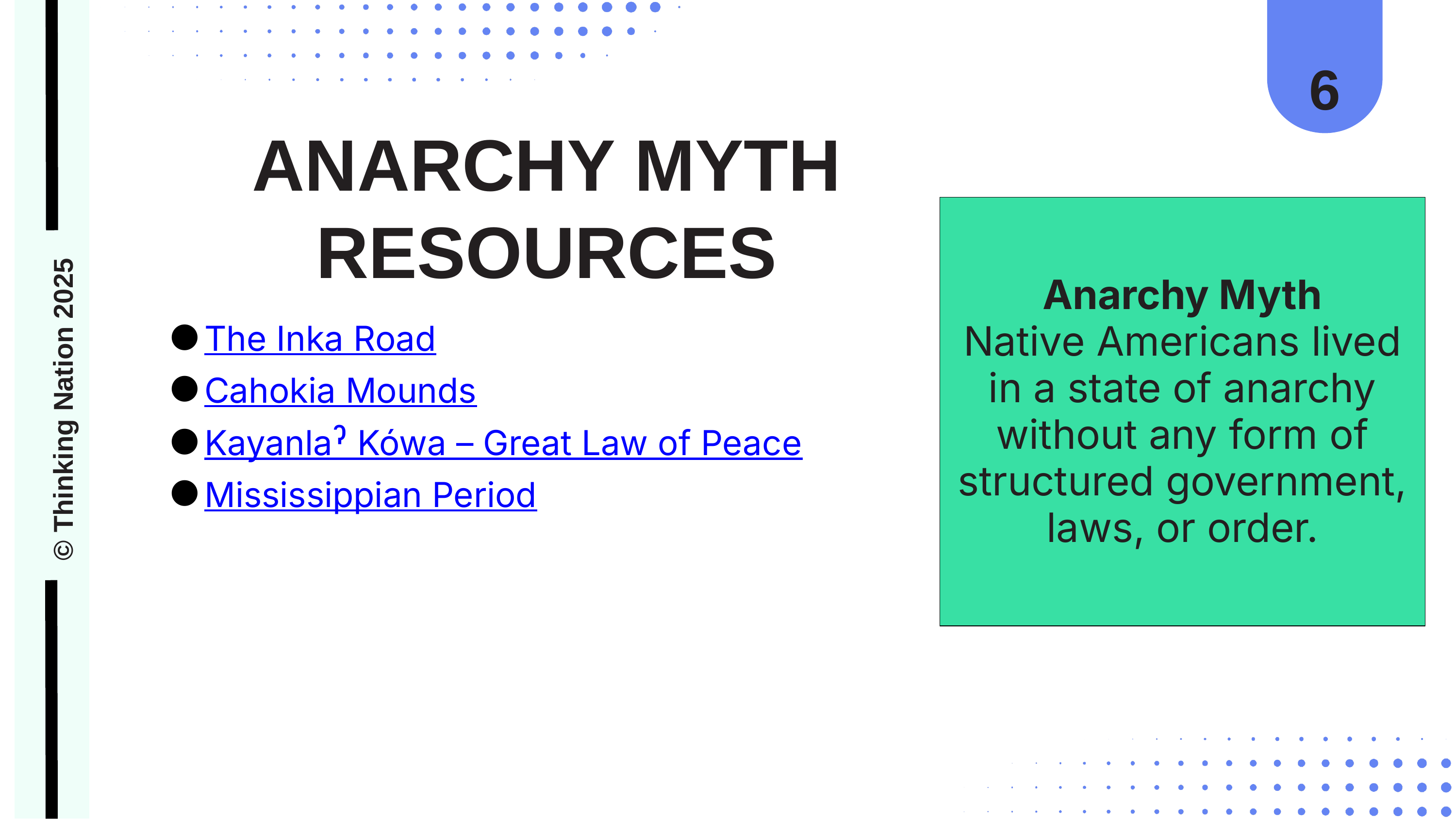

© Thinking Nation 2025

6
ANARCHY MYTH RESOURCES
Anarchy Myth
Native Americans lived in a state of anarchy without any form of structured government, laws, or order.
The Inka Road
Cahokia Mounds
Kayanlaˀ Kówa – Great Law of Peace
Mississippian Period